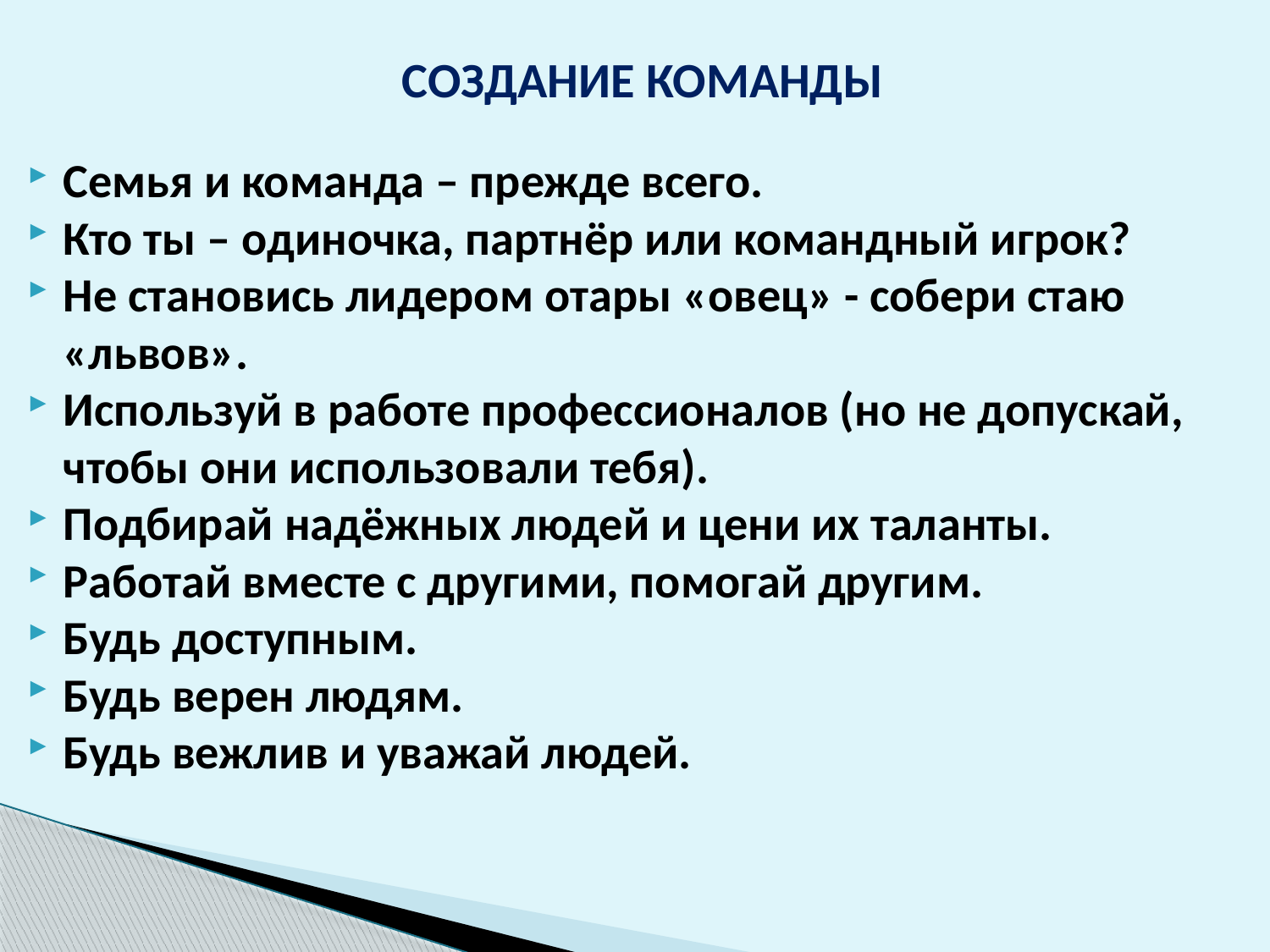

СОЗДАНИЕ КОМАНДЫ

Семья и команда – прежде всего.
Кто ты – одиночка, партнёр или командный игрок?
Не становись лидером отары «овец» - собери стаю «львов».
Используй в работе профессионалов (но не допускай, чтобы они использовали тебя).
Подбирай надёжных людей и цени их таланты.
Работай вместе с другими, помогай другим.
Будь доступным.
Будь верен людям.
Будь вежлив и уважай людей.